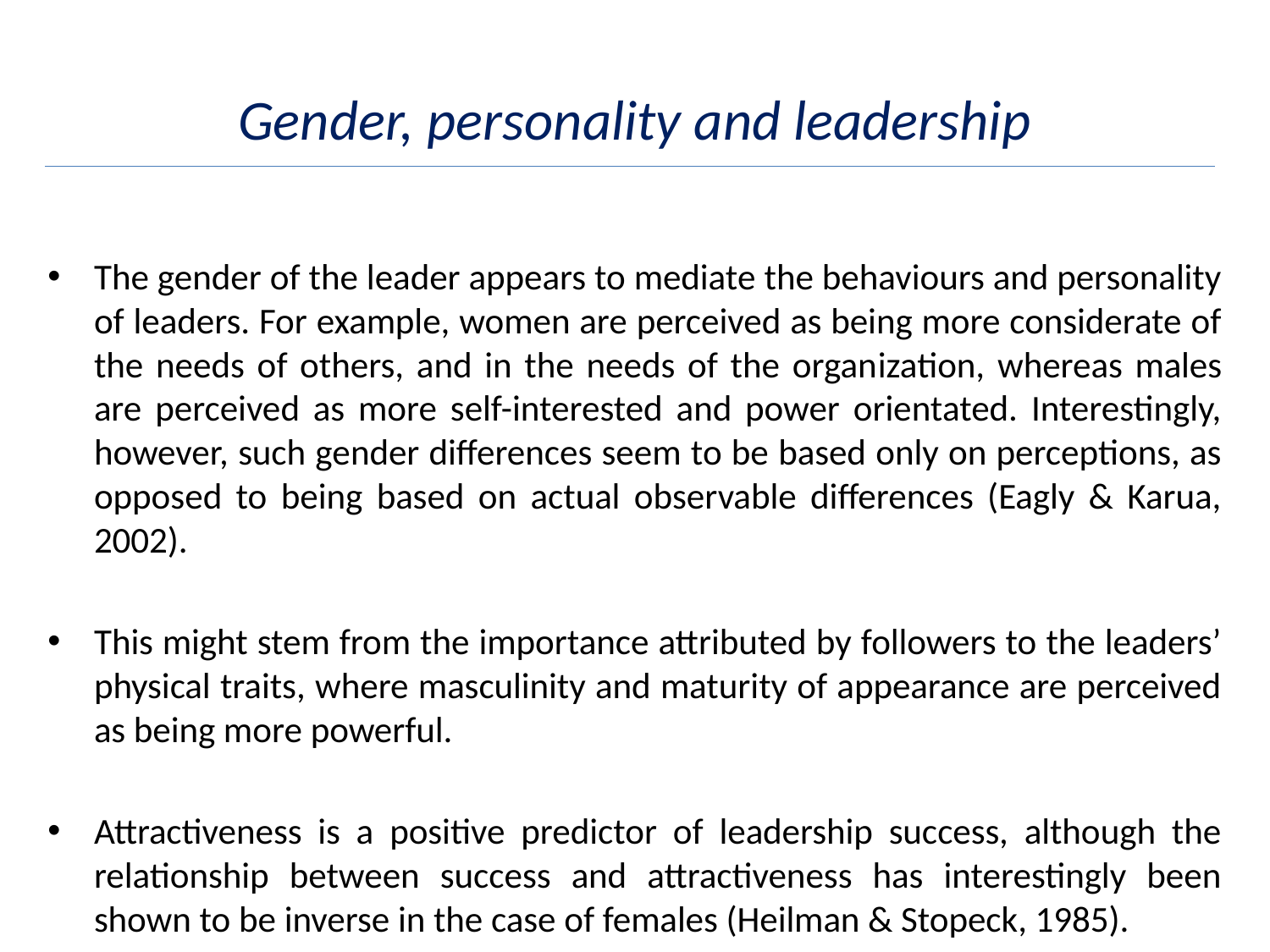

# Gender, personality and leadership

The gender of the leader appears to mediate the behaviours and personality of leaders. For example, women are perceived as being more considerate of the needs of others, and in the needs of the organization, whereas males are perceived as more self-interested and power orientated. Interestingly, however, such gender differences seem to be based only on perceptions, as opposed to being based on actual observable differences (Eagly & Karua, 2002).

This might stem from the importance attributed by followers to the leaders’ physical traits, where masculinity and maturity of appearance are perceived as being more powerful.

Attractiveness is a positive predictor of leadership success, although the relationship between success and attractiveness has interestingly been shown to be inverse in the case of females (Heilman & Stopeck, 1985).